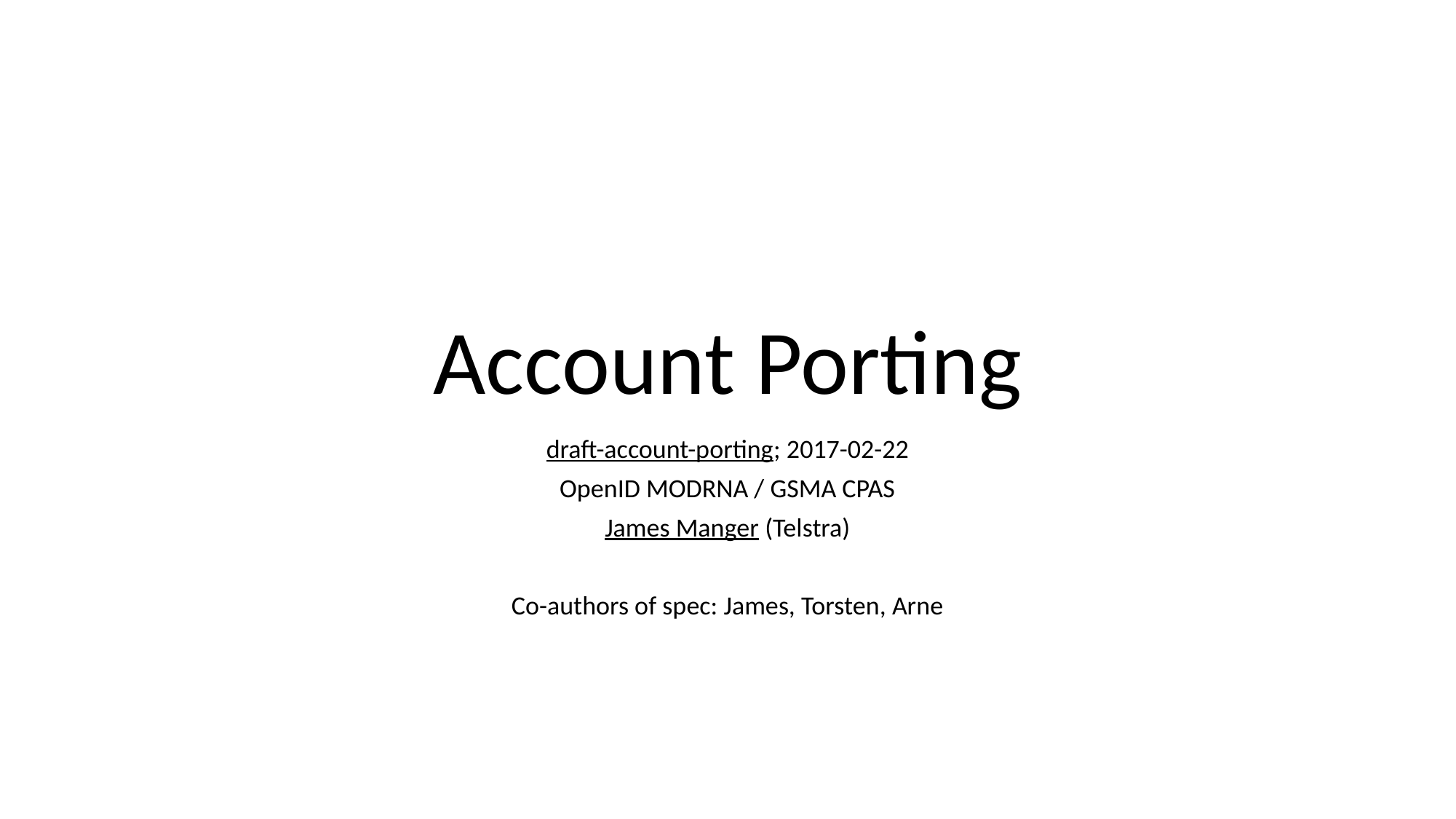

# Account Porting
draft-account-porting; 2017-02-22
OpenID MODRNA / GSMA CPAS
James Manger (Telstra)

Co-authors of spec: James, Torsten, Arne